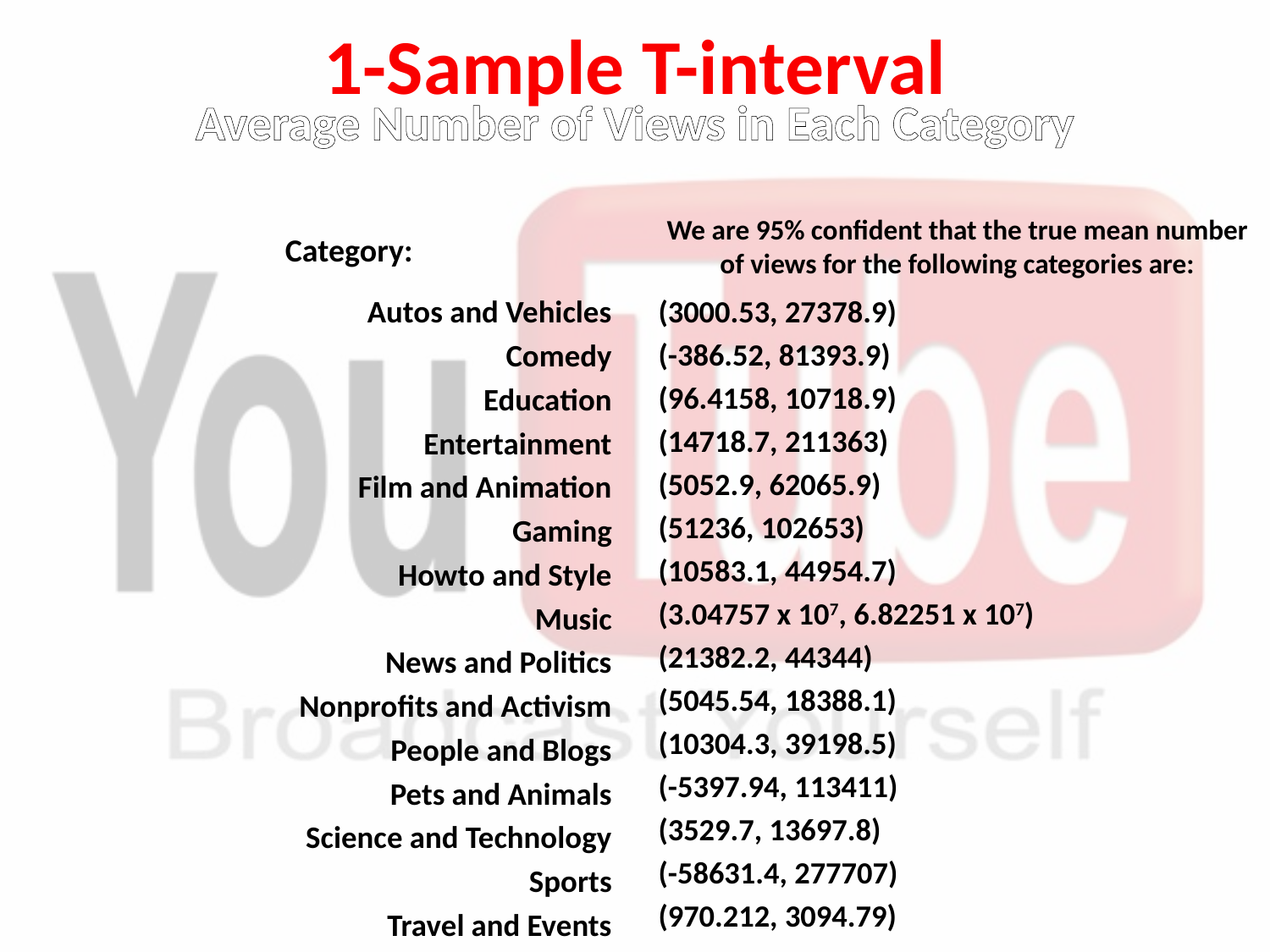

1-Sample T-interval
Average Number of Views in Each Category
We are 95% confident that the true mean number of views for the following categories are:
Category:
Autos and Vehicles
Comedy
Education
Entertainment
Film and Animation
Gaming
Howto and Style
Music
News and Politics
Nonprofits and Activism
People and Blogs
Pets and Animals
Science and Technology
Sports
Travel and Events

(3000.53, 27378.9)
(-386.52, 81393.9)
(96.4158, 10718.9)
(14718.7, 211363)
(5052.9, 62065.9)
(51236, 102653)
(10583.1, 44954.7)
(3.04757 x 107, 6.82251 x 107)
(21382.2, 44344)
(5045.54, 18388.1)
(10304.3, 39198.5)
(-5397.94, 113411)
(3529.7, 13697.8)
(-58631.4, 277707)
(970.212, 3094.79)